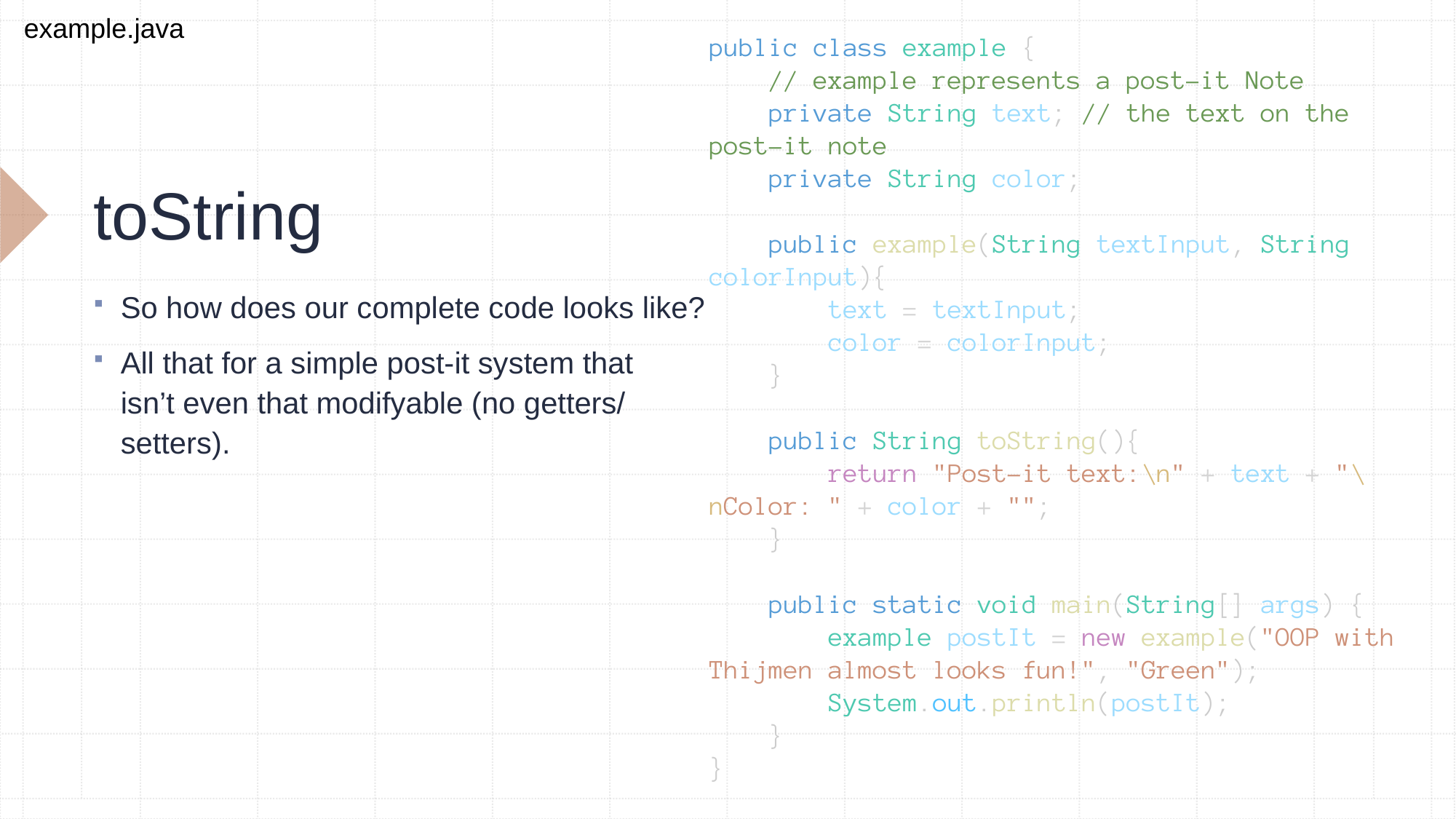

example.java
public class example {
    // example represents a post-it Note
    private String text; // the text on the post-it note
    private String color;
    public example(String textInput, String colorInput){
        text = textInput;
        color = colorInput;
    }
    public String toString(){
        return "Post-it text:\n" + text + "\nColor: " + color + "";
    }
    public static void main(String[] args) {
        example postIt = new example("OOP with Thijmen almost looks fun!", "Green");
        System.out.println(postIt);
    }
}
# toString
So how does our complete code looks like?
All that for a simple post-it system that
isn’t even that modifyable (no getters/
setters).